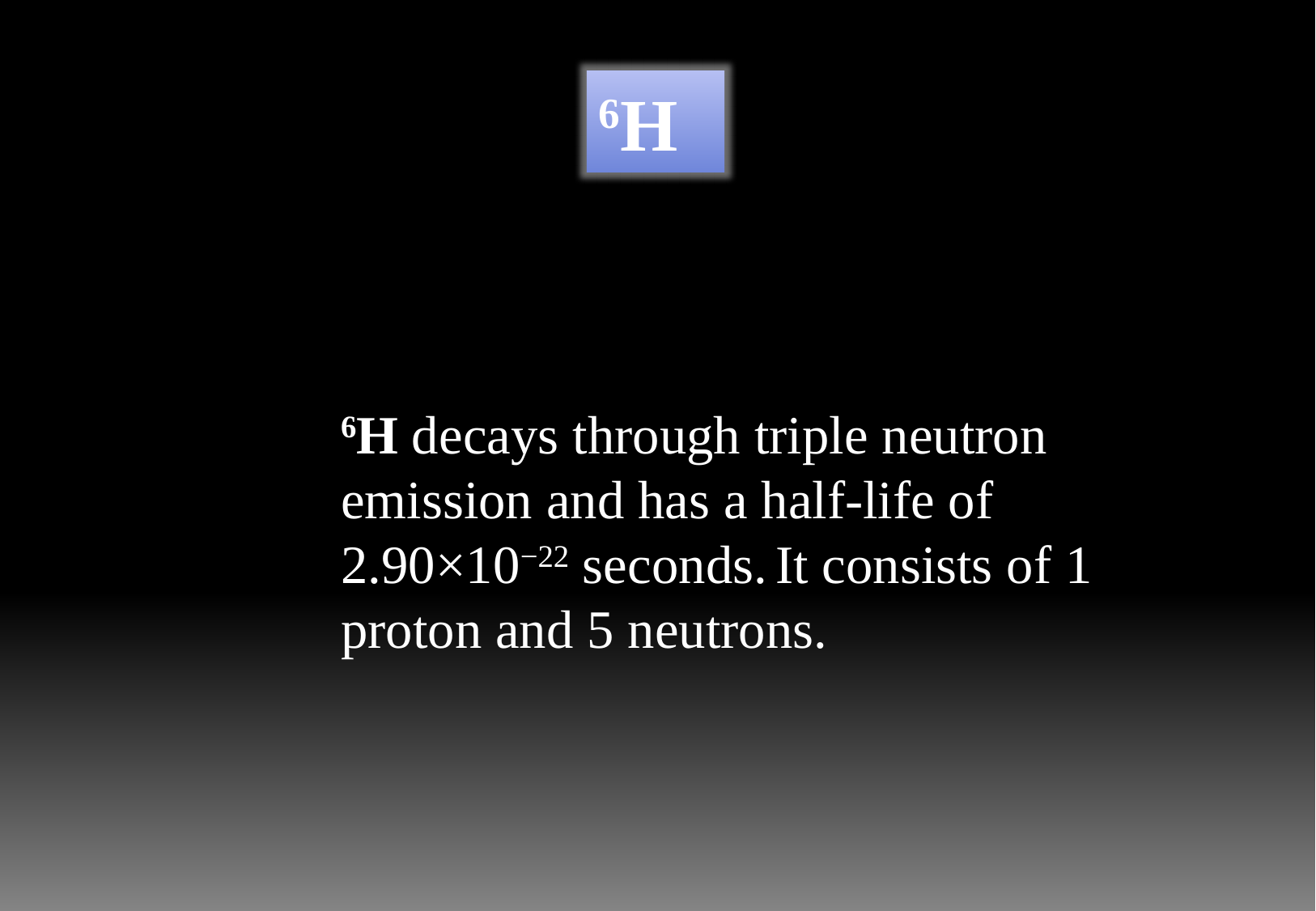

6H
6H decays through triple neutron emission and has a half-life of 2.90×10−22 seconds. It consists of 1 proton and 5 neutrons.